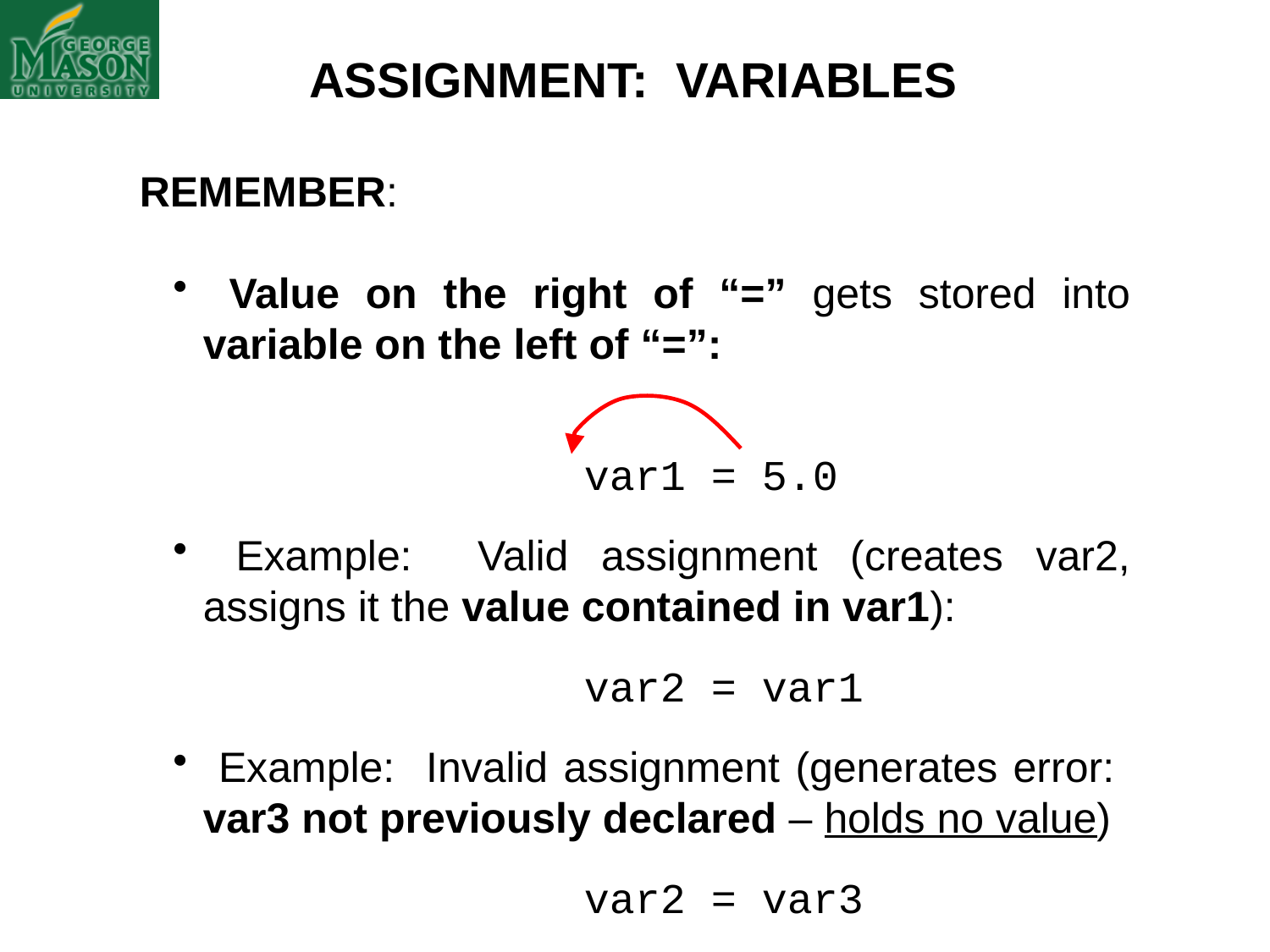

ASSIGNMENT:  VARIABLES
REMEMBER:

 Value on the right of “=” gets stored into variable on the left of “=”:

			var1 = 5.0

 Example:  Valid assignment (creates var2, assigns it the value contained in var1):

			var2 = var1

 Example:  Invalid assignment (generates error:  var3 not previously declared – holds no value)

			var2 = var3